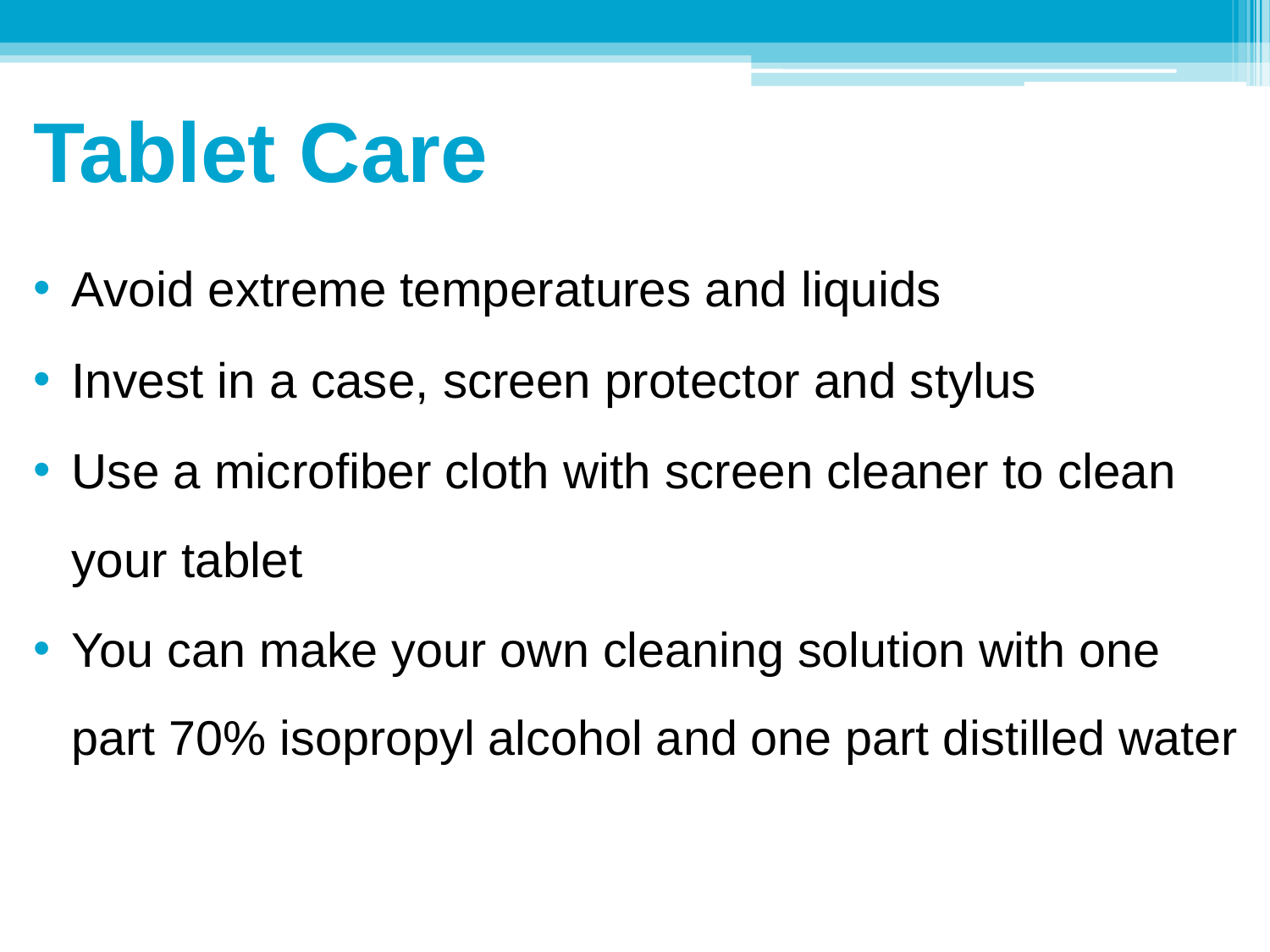

# Tablet Care
Avoid extreme temperatures and liquids
Invest in a case, screen protector and stylus
Use a microfiber cloth with screen cleaner to clean your tablet
You can make your own cleaning solution with one part 70% isopropyl alcohol and one part distilled water